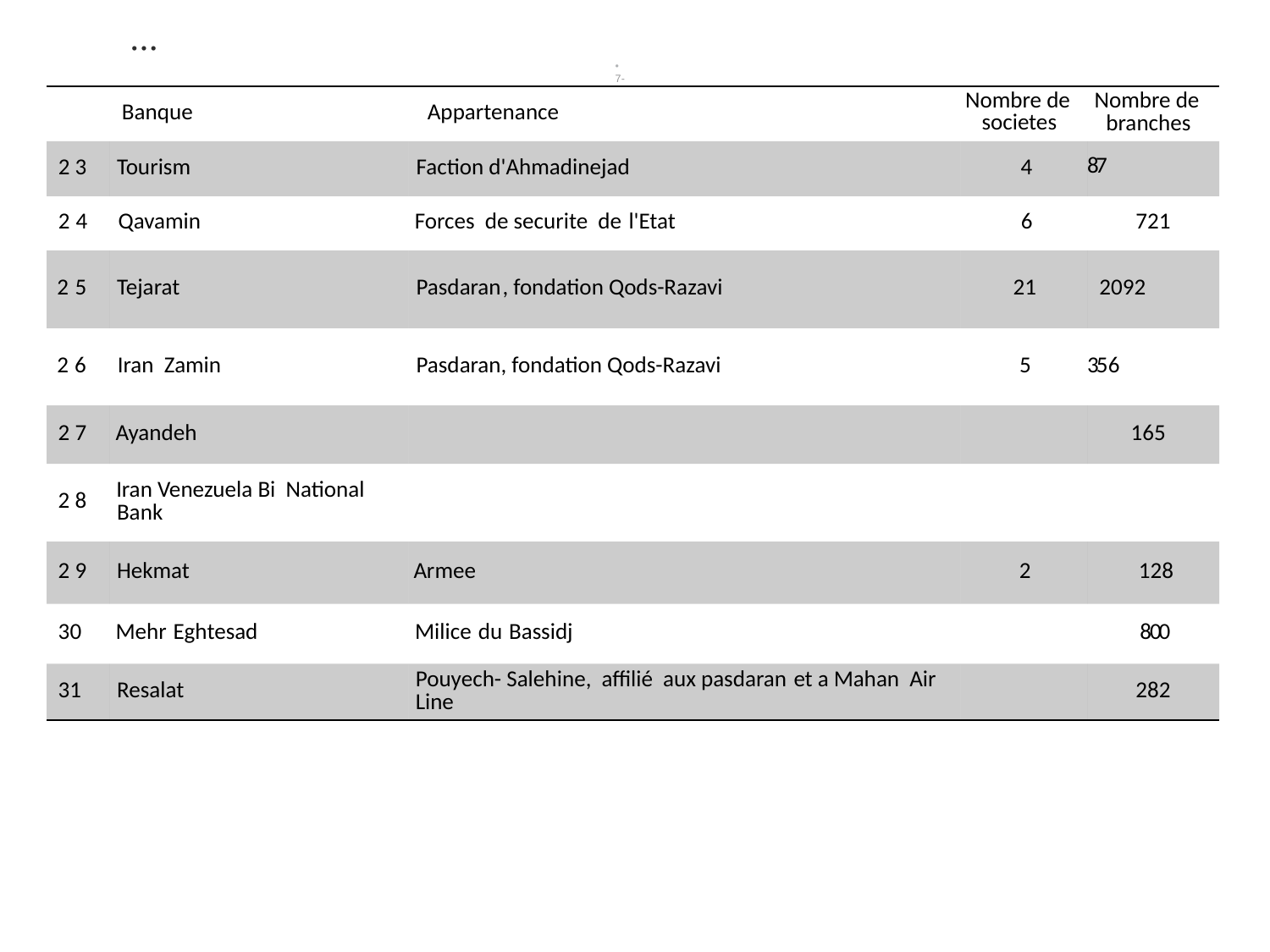

...
•    7-
|  | Banque | Appartenance | Nombre de societes | Nombre de branches |
| --- | --- | --- | --- | --- |
| 2 3 | Tourism | Faction d'Ahmadinejad | 4 | 8 7 |
| 2 4 | Qavamin | Forces de securite de l'Etat | 6 | 721 |
| 2 5 | Tejarat | Pasdaran, fondation Qods-Razavi | 21 | 2092 |
| 2 6 | Iran Zamin | Pasdaran, fondation Qods-Razavi | 5 | 35 6 |
| 2 7 | Ayandeh |  |  | 165 |
| 2 8 | Iran Venezuela Bi National Bank |  |  |  |
| 2 9 | Hekmat | Armee | 2 | 128 |
| 30 | Mehr Eghtesad | Milice du Bassidj |  | 8 0 0 |
| 31 | Resalat | Pouyech- Salehine, affilié aux pasdaran et a Mahan Air Line |  | 282 |